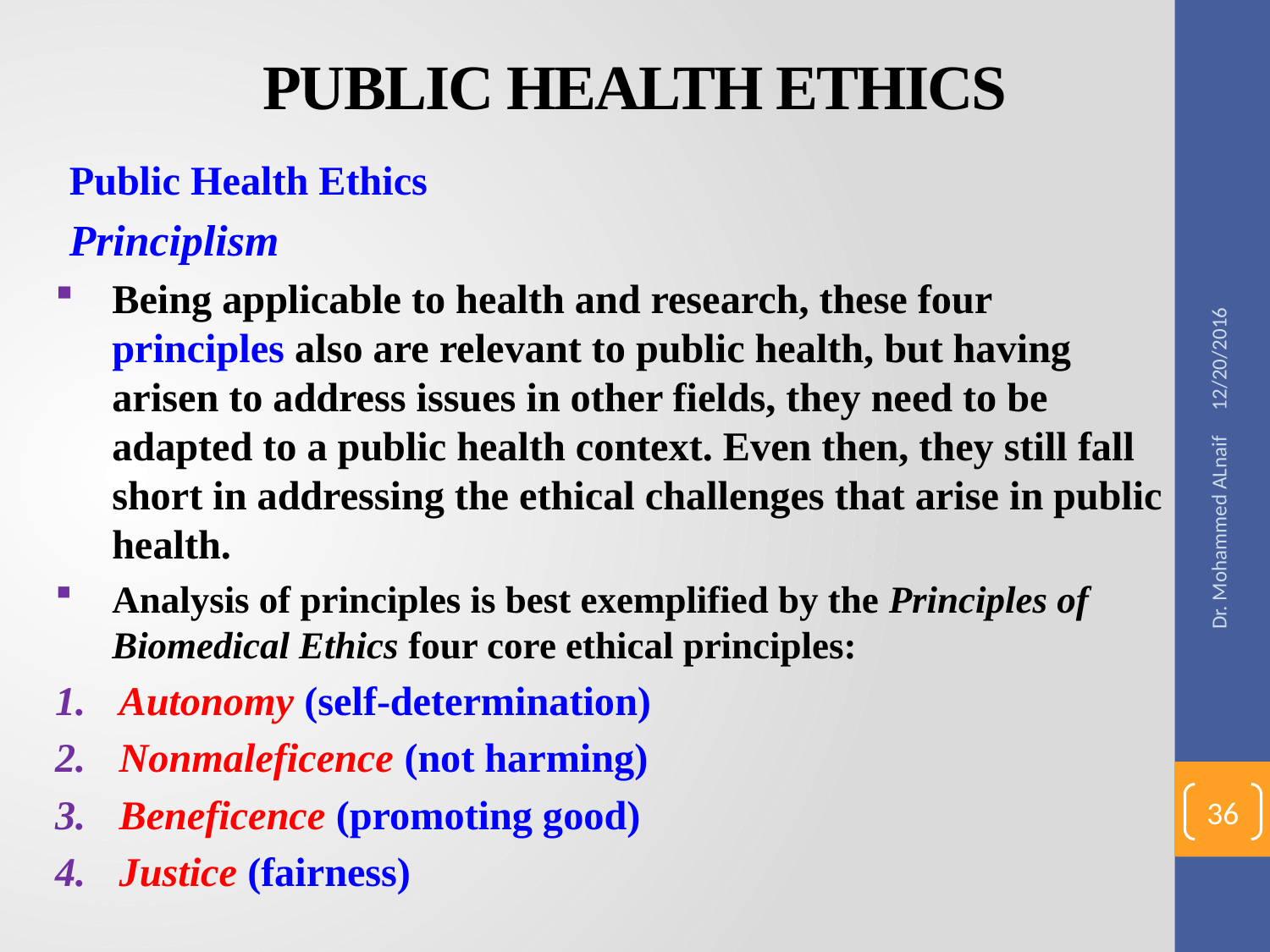

# PUBLIC HEALTH ETHICS
Public Health Ethics
Principlism
Being applicable to health and research, these four principles also are relevant to public health, but having arisen to address issues in other fields, they need to be adapted to a public health context. Even then, they still fall short in addressing the ethical challenges that arise in public health.
Analysis of principles is best exemplified by the Principles of Biomedical Ethics four core ethical principles:
Autonomy (self-determination)
Nonmaleficence (not harming)
Beneficence (promoting good)
Justice (fairness)
12/20/2016
Dr. Mohammed ALnaif
36